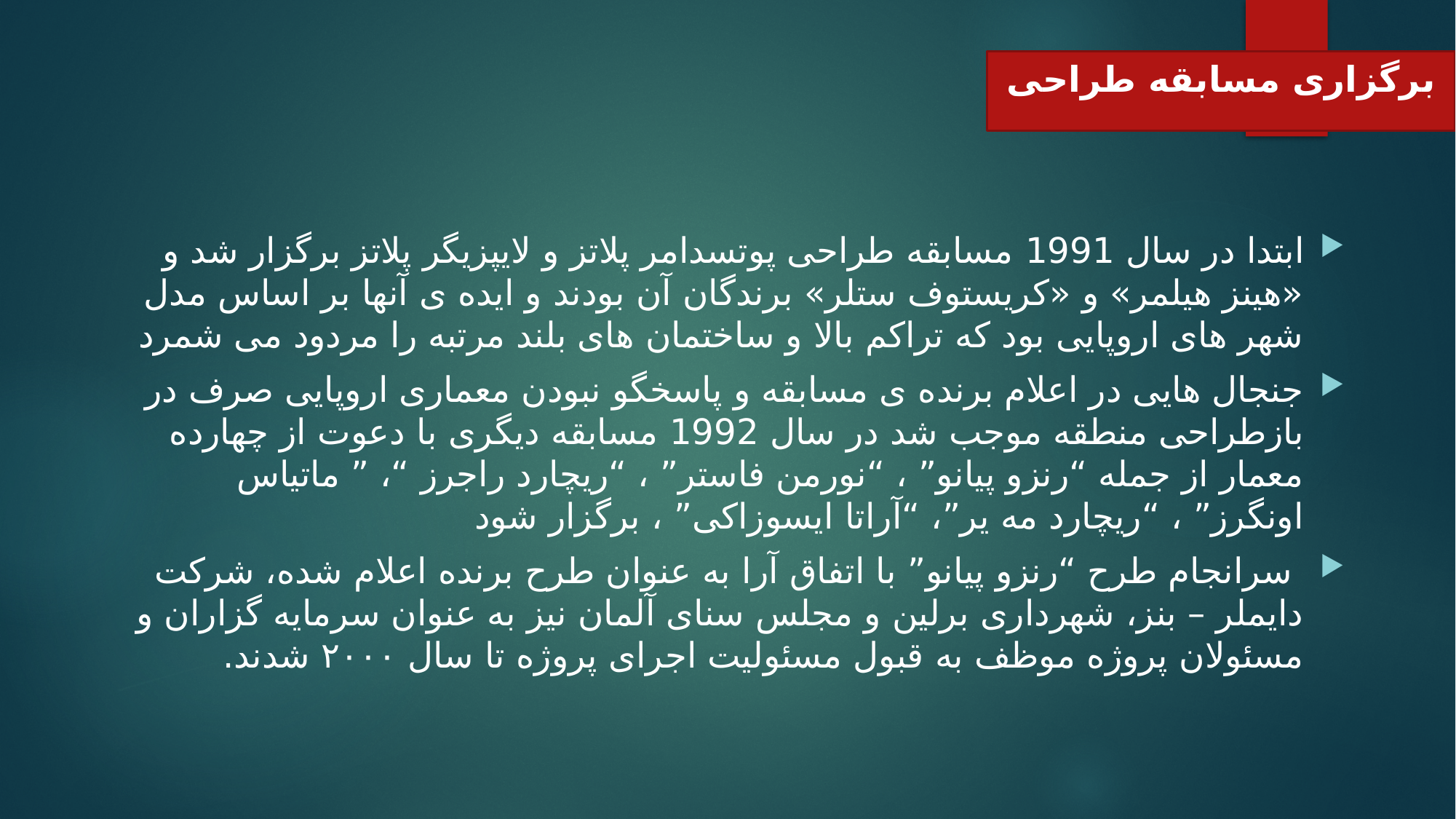

# برگزاری مسابقه طراحی
ابتدا در سال 1991 مسابقه طراحی پوتسدامر پلاتز و لایپزیگر پلاتز برگزار شد و «هینز هیلمر» و «کریستوف ستلر» برندگان آن بودند و ایده ی آنها بر اساس مدل شهر های اروپایی بود که تراکم بالا و ساختمان های بلند مرتبه را مردود می شمرد
جنجال هایی در اعلام برنده ی مسابقه و پاسخگو نبودن معماری اروپایی صرف در بازطراحی منطقه موجب شد در سال 1992 مسابقه دیگری با دعوت از چهارده معمار از جمله “رنزو پیانو” ، “نورمن فاستر” ، “ریچارد راجرز “، ” ماتیاس اونگرز” ، “ریچارد مه یر”، “آراتا ایسوزاکی” ، برگزار شود
 سرانجام طرح “رنزو پیانو” با اتفاق آرا به عنوان طرح برنده اعلام شده، شرکت دایملر – بنز، شهرداری برلین و مجلس سنای آلمان نیز به عنوان سرمایه گزاران و مسئولان پروژه موظف به قبول مسئولیت اجرای پروژه تا سال ۲۰۰۰ شدند.